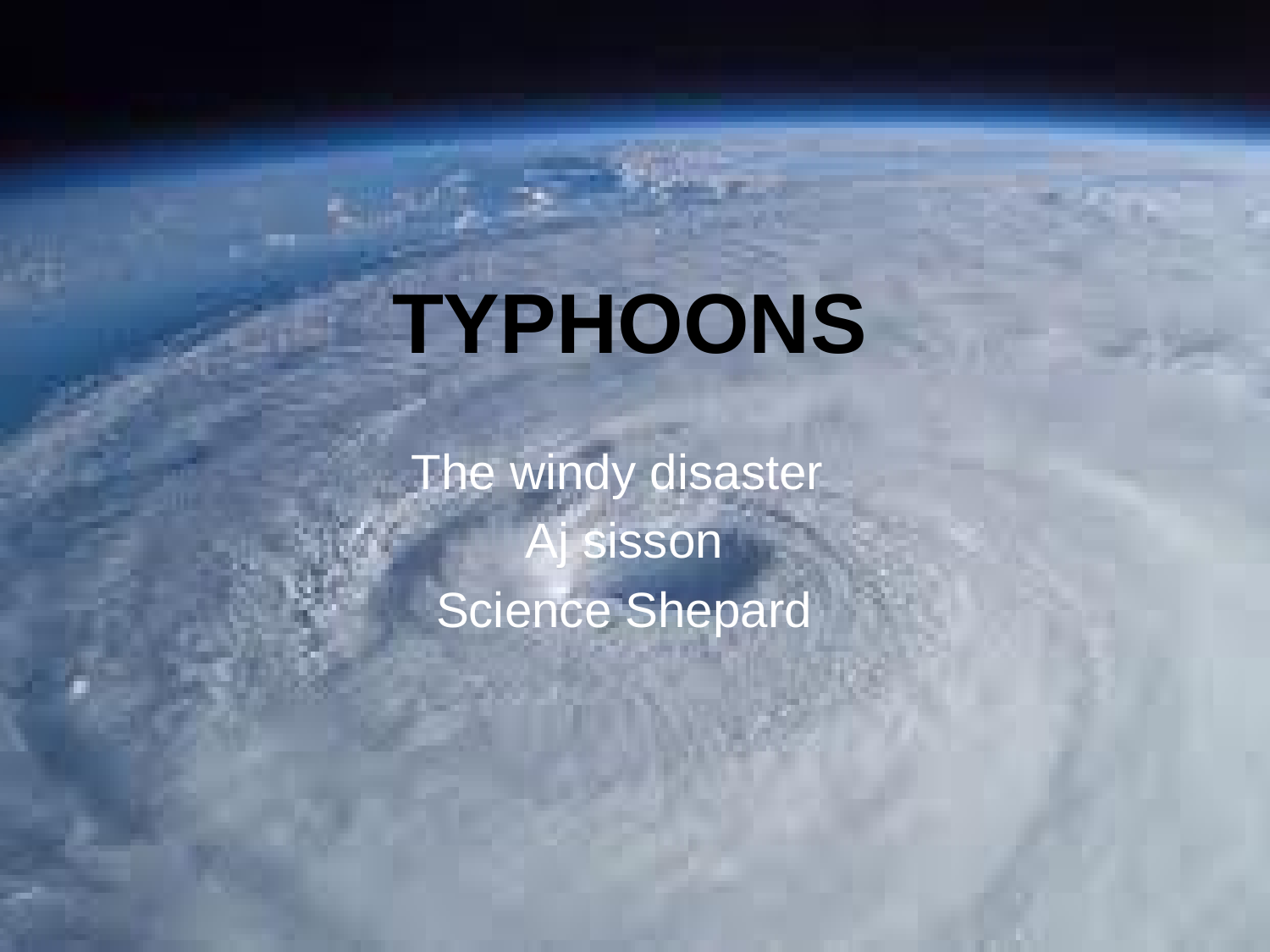

# typhoons
The windy disaster
Aj sisson
Science Shepard